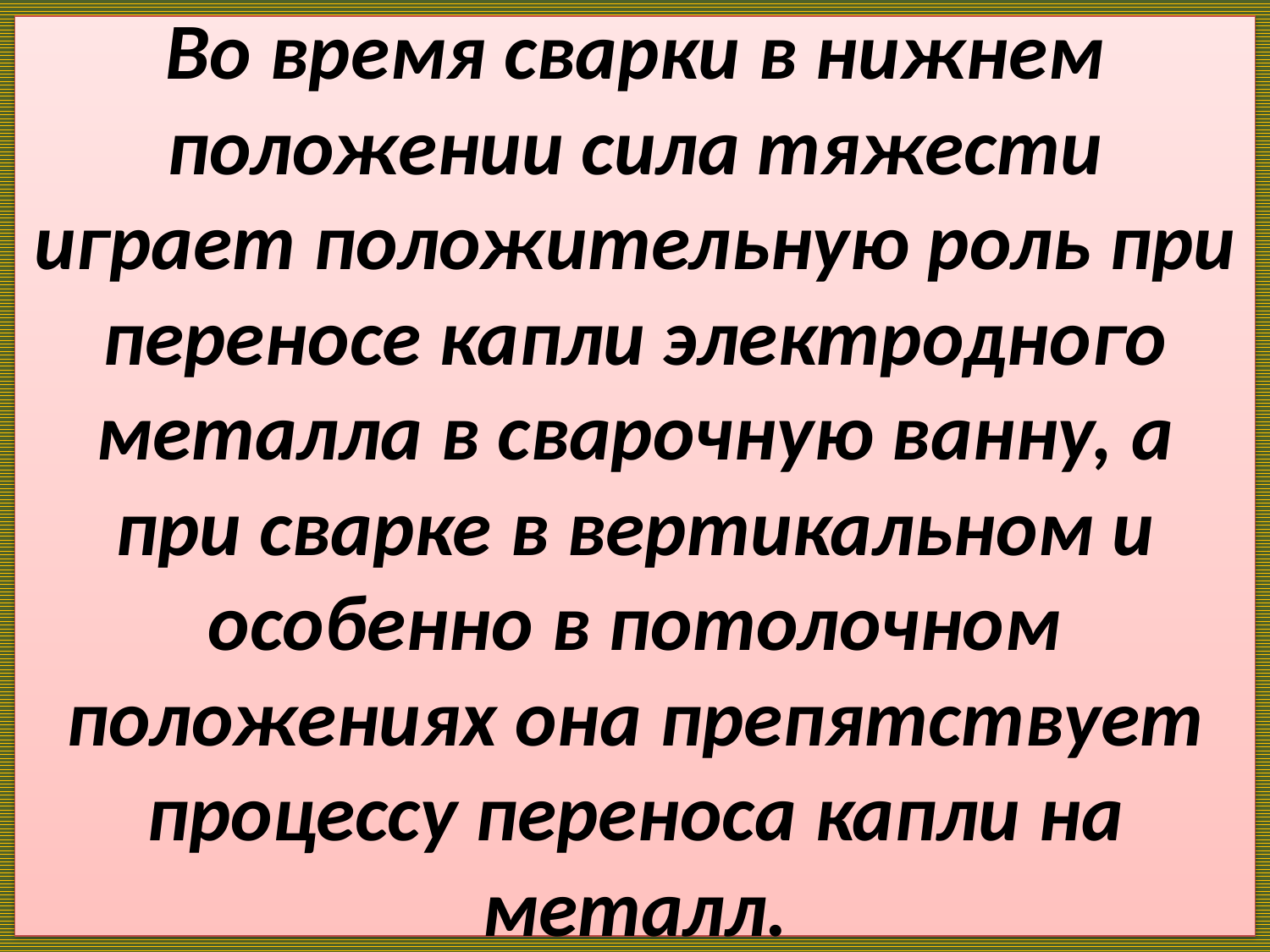

# Во время сварки в нижнем положении сила тяжести играет положительную роль при переносе капли электродного металла в сварочную ванну, а при сварке в вертикальном и особенно в потолочном положениях она препятствует процессу переноса капли на металл.